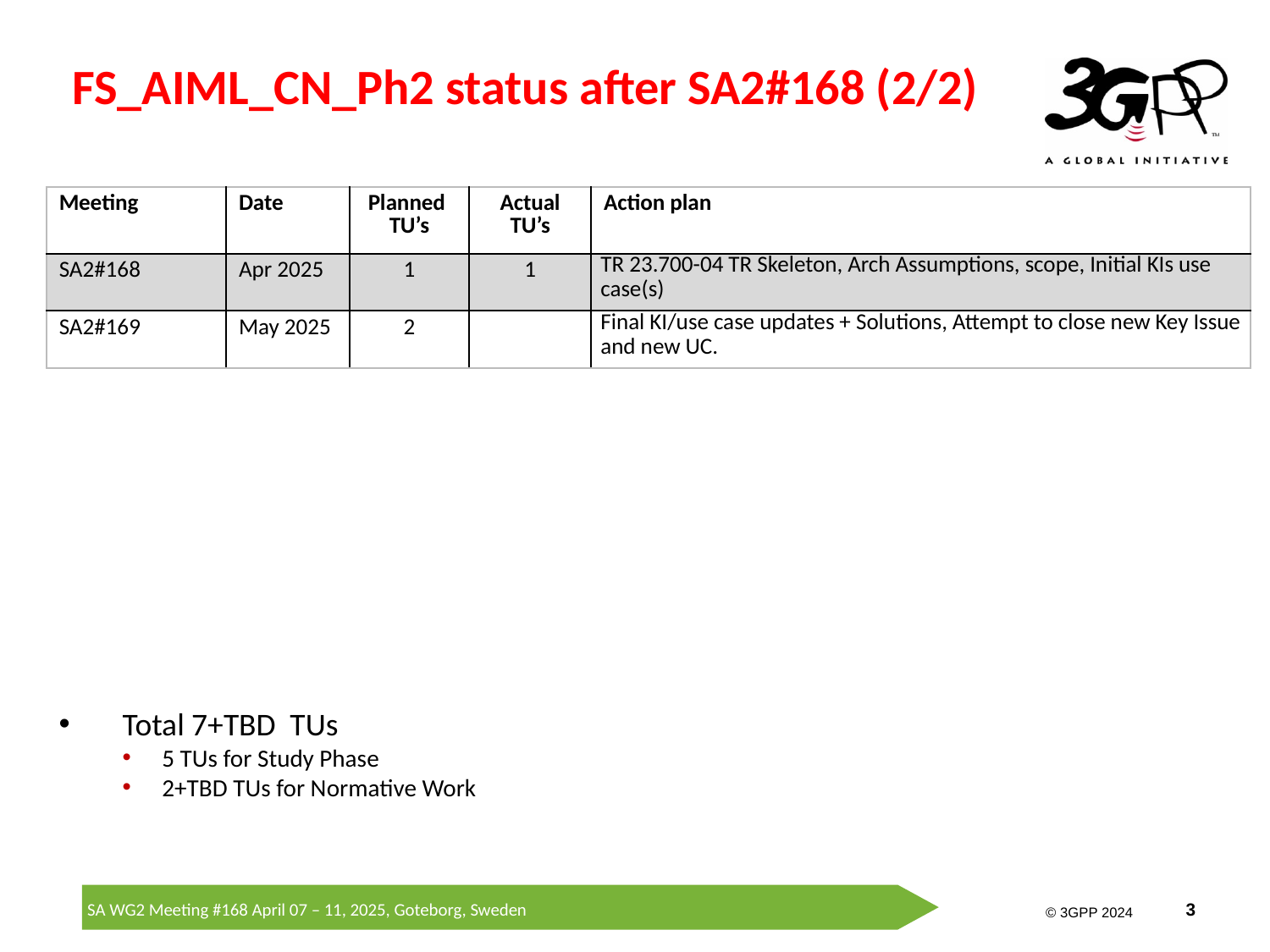

# FS_AIML_CN_Ph2 status after SA2#168 (2/2)
| Meeting | Date | Planned TU’s | Actual TU’s | Action plan |
| --- | --- | --- | --- | --- |
| SA2#168 | Apr 2025 | 1 | 1 | TR 23.700-04 TR Skeleton, Arch Assumptions, scope, Initial KIs use case(s) |
| SA2#169 | May 2025 | 2 |  | Final KI/use case updates + Solutions, Attempt to close new Key Issue and new UC. |
Total 7+TBD  TUs
5 TUs for Study Phase
2+TBD TUs for Normative Work